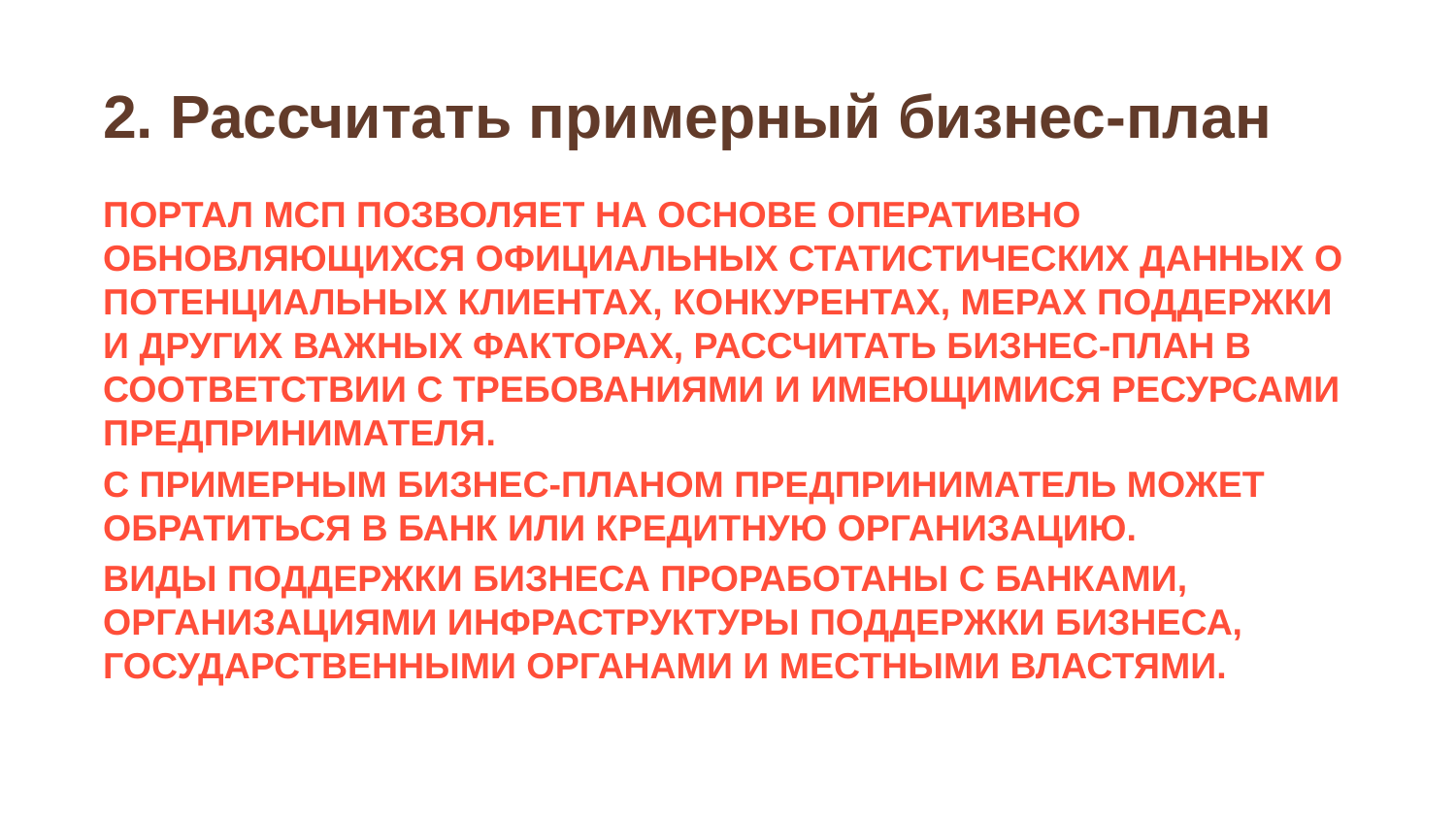

# 2. Рассчитать примерный бизнес-план
Портал МСП позволяет на основе оперативно обновляющихся официальных статистических данных о потенциальных клиентах, конкурентах, мерах поддержки и других важных факторах, рассчитать бизнес-план в соответствии с требованиями и имеющимися ресурсами предпринимателя.
С примерным бизнес-планом предприниматель может обратиться в банк или кредитную организацию.
Виды поддержки бизнеса проработаны с банками, организациями инфраструктуры поддержки бизнеса, государственными органами и местными властями.